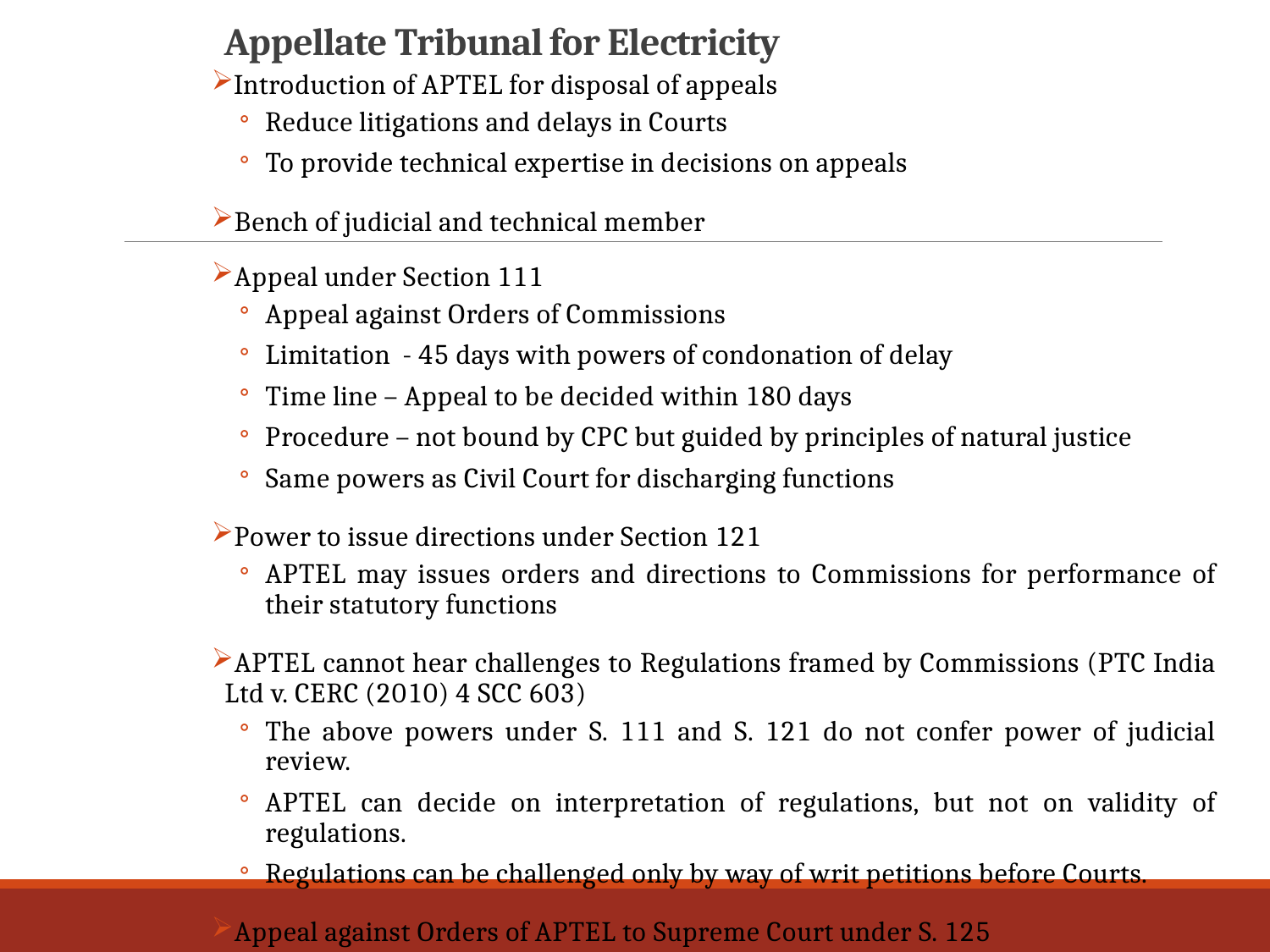

# Appellate Tribunal for Electricity
Introduction of APTEL for disposal of appeals
Reduce litigations and delays in Courts
To provide technical expertise in decisions on appeals
Bench of judicial and technical member
Appeal under Section 111
Appeal against Orders of Commissions
Limitation  - 45 days with powers of condonation of delay
Time line – Appeal to be decided within 180 days
Procedure – not bound by CPC but guided by principles of natural justice
Same powers as Civil Court for discharging functions
Power to issue directions under Section 121
APTEL may issues orders and directions to Commissions for performance of their statutory functions
APTEL cannot hear challenges to Regulations framed by Commissions (PTC India Ltd v. CERC (2010) 4 SCC 603)
The above powers under S. 111 and S. 121 do not confer power of judicial review.
APTEL can decide on interpretation of regulations, but not on validity of regulations.
Regulations can be challenged only by way of writ petitions before Courts.
Appeal against Orders of APTEL to Supreme Court under S. 125